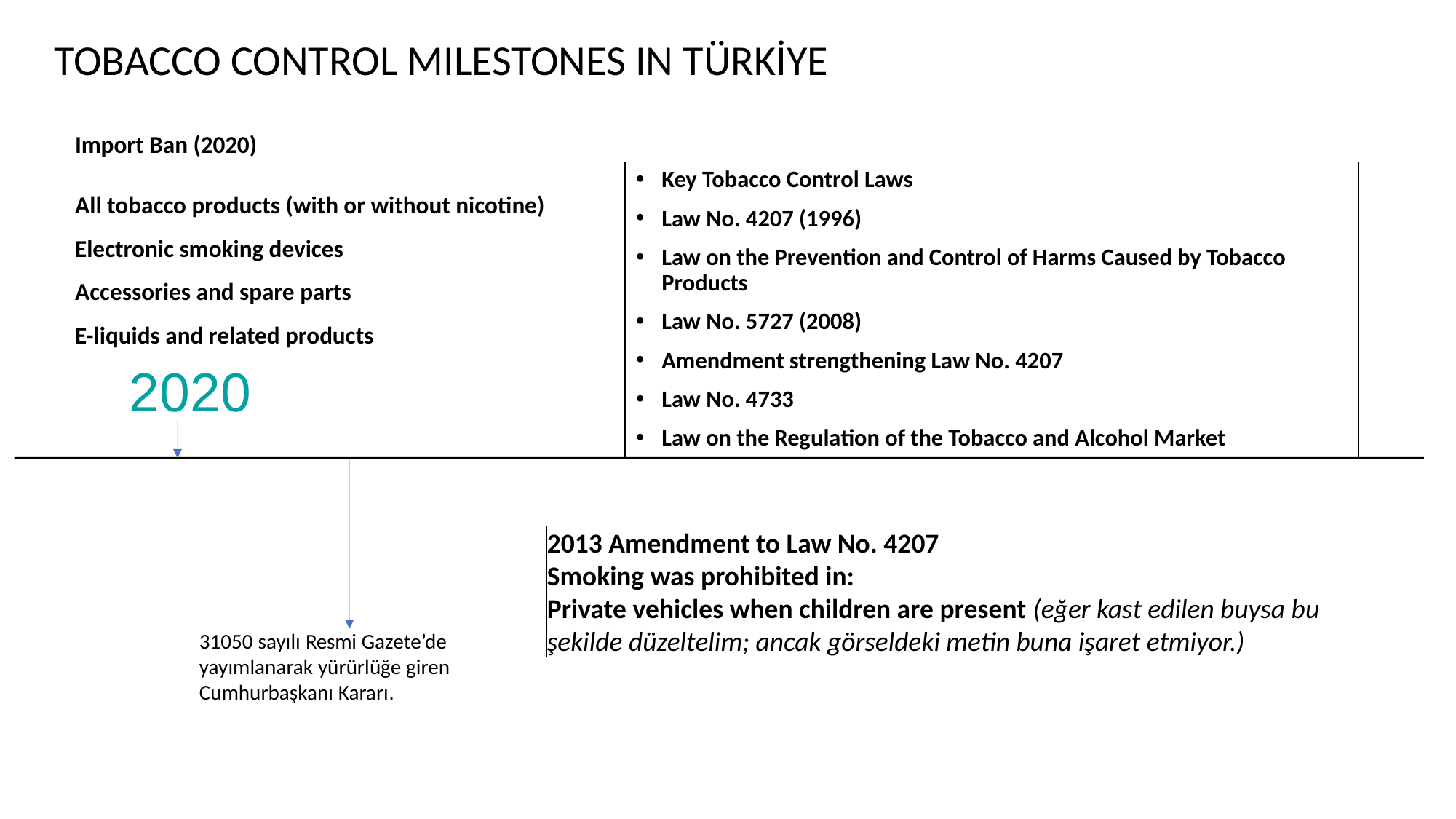

# TOBACCO CONTROL MILESTONES IN TÜRKİYE
Import Ban (2020)

All tobacco products (with or without nicotine)
Electronic smoking devices
Accessories and spare parts
E-liquids and related products
Key Tobacco Control Laws
Law No. 4207 (1996)
Law on the Prevention and Control of Harms Caused by Tobacco Products
Law No. 5727 (2008)
Amendment strengthening Law No. 4207
Law No. 4733
Law on the Regulation of the Tobacco and Alcohol Market

2020
2013 Amendment to Law No. 4207
Smoking was prohibited in:
Private vehicles when children are present (eğer kast edilen buysa bu şekilde düzeltelim; ancak görseldeki metin buna işaret etmiyor.)
31050 sayılı Resmi Gazete’de
yayımlanarak yürürlüğe giren
Cumhurbaşkanı Kararı.